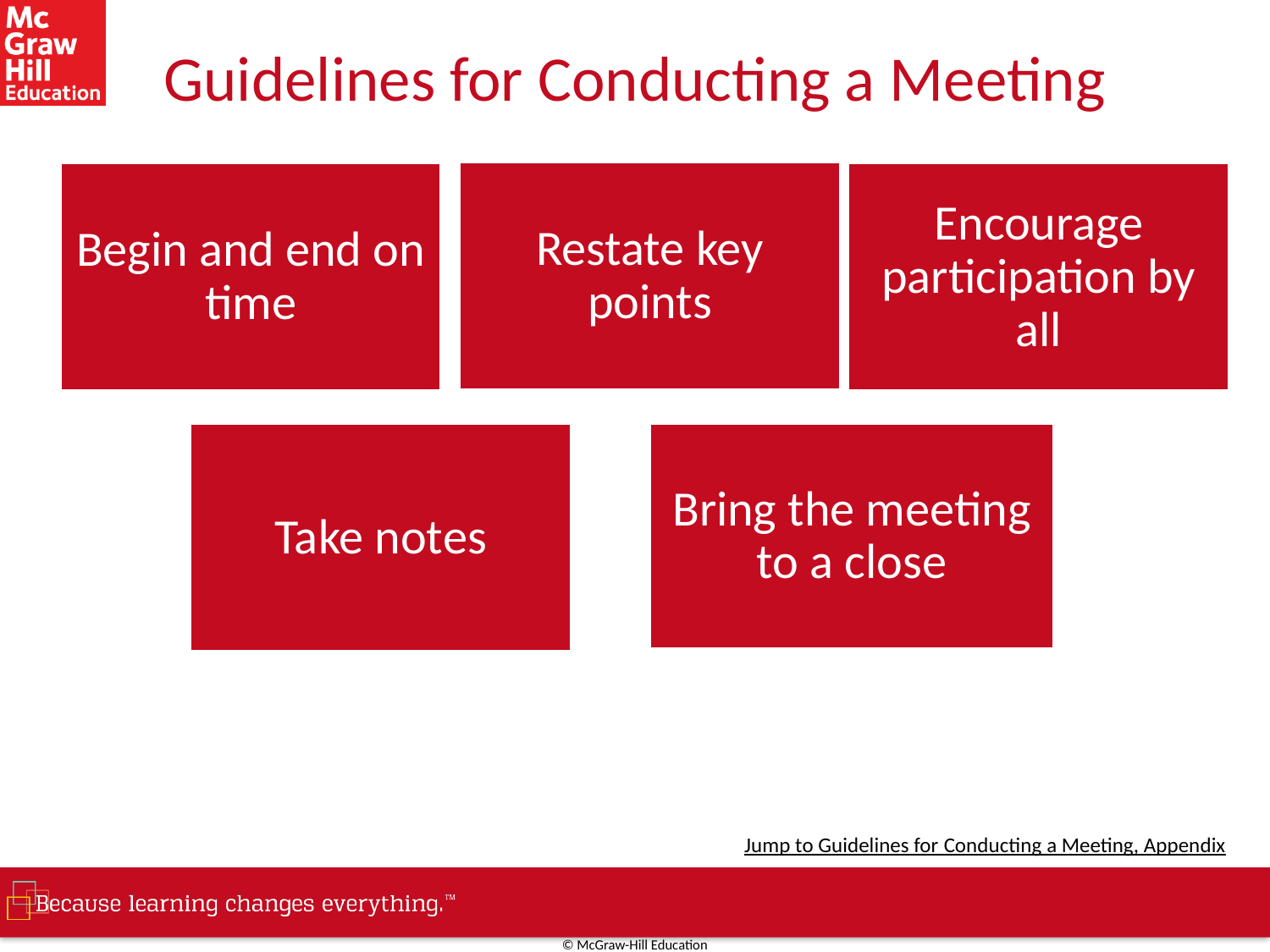

# Guidelines for Conducting a Meeting
Begin and end on time
Restate key points
Encourage participation by all
Take notes
Bring the meeting to a close
Jump to Guidelines for Conducting a Meeting, Appendix